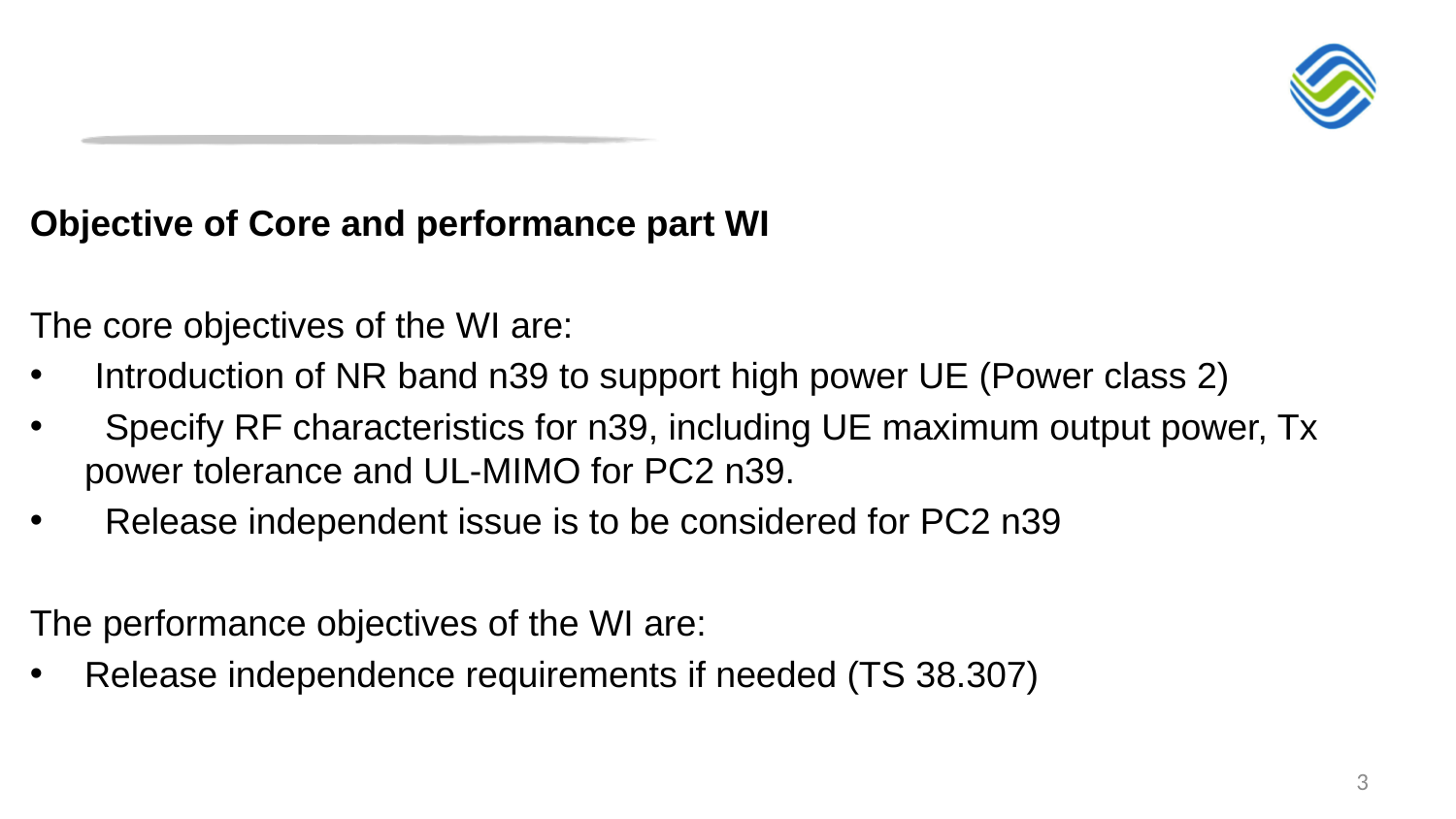

Objective of Core and performance part WI

The core objectives of the WI are:
 Introduction of NR band n39 to support high power UE (Power class 2)
  Specify RF characteristics for n39, including UE maximum output power, Tx power tolerance and UL-MIMO for PC2 n39.
  Release independent issue is to be considered for PC2 n39

The performance objectives of the WI are:
Release independence requirements if needed (TS 38.307)

3